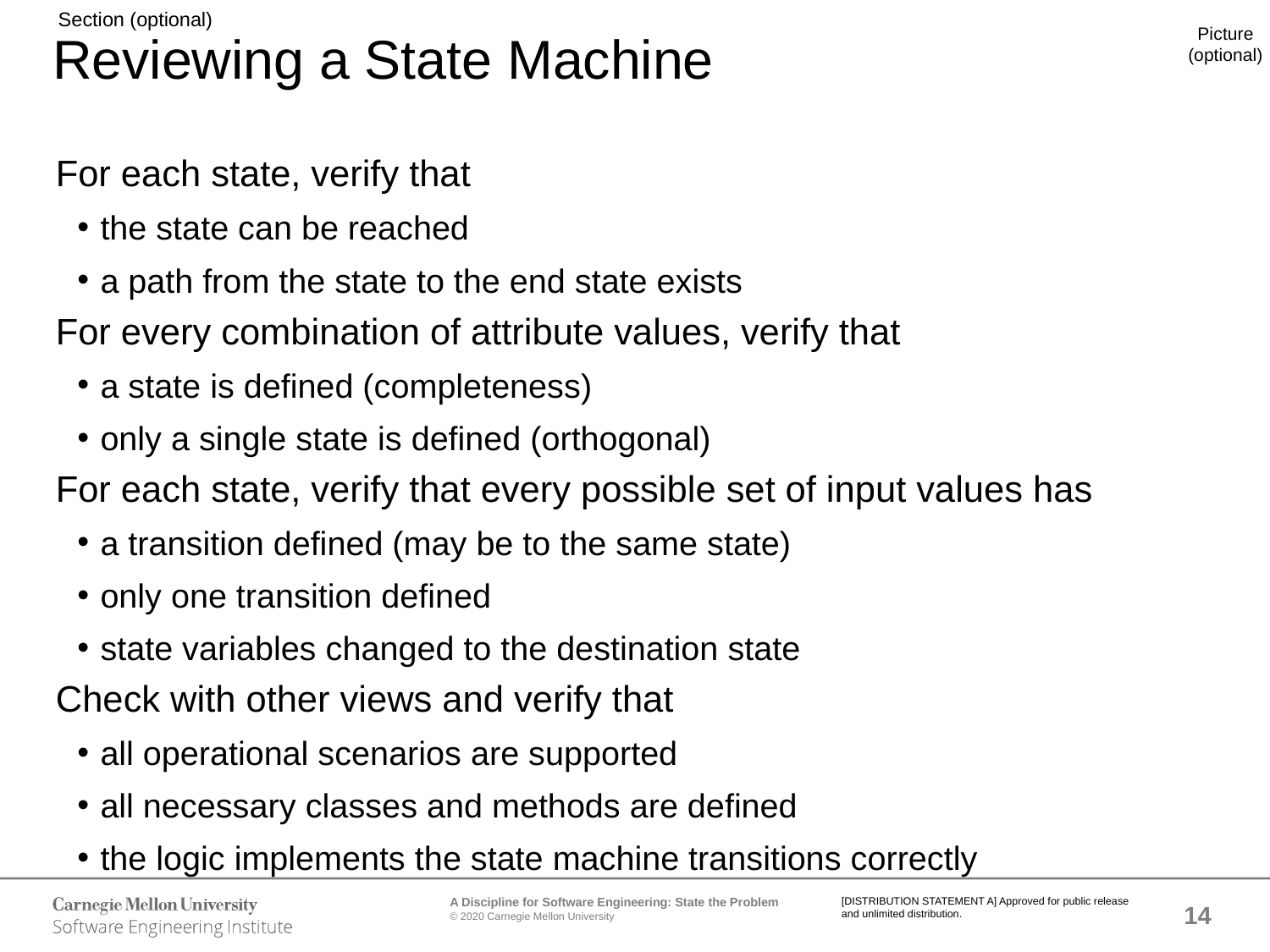

# Reviewing a State Machine
For each state, verify that
the state can be reached
a path from the state to the end state exists
For every combination of attribute values, verify that
a state is defined (completeness)
only a single state is defined (orthogonal)
For each state, verify that every possible set of input values has
a transition defined (may be to the same state)
only one transition defined
state variables changed to the destination state
Check with other views and verify that
all operational scenarios are supported
all necessary classes and methods are defined
the logic implements the state machine transitions correctly